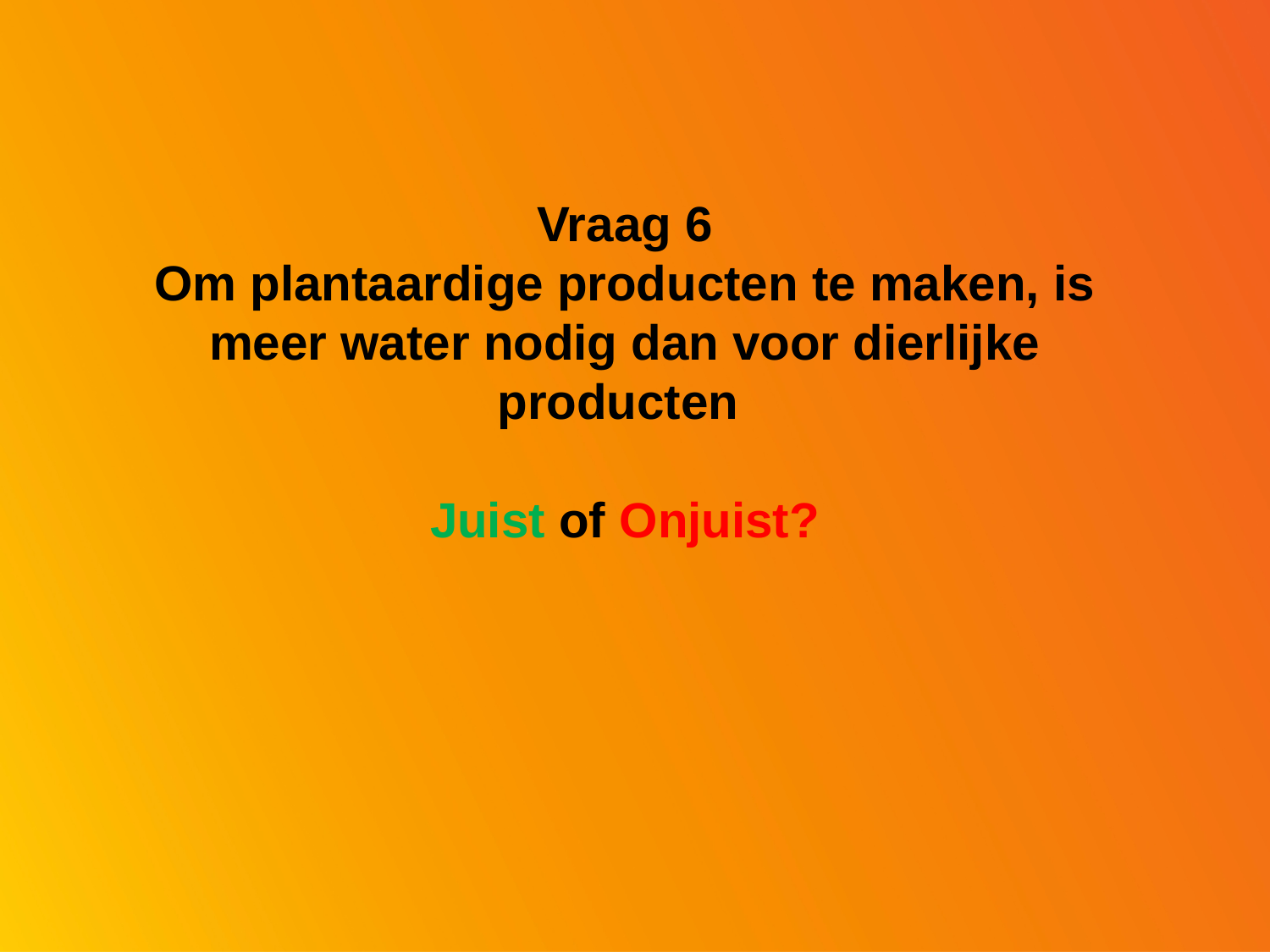

Vraag 6
Om plantaardige producten te maken, is meer water nodig dan voor dierlijke producten

Juist of Onjuist?